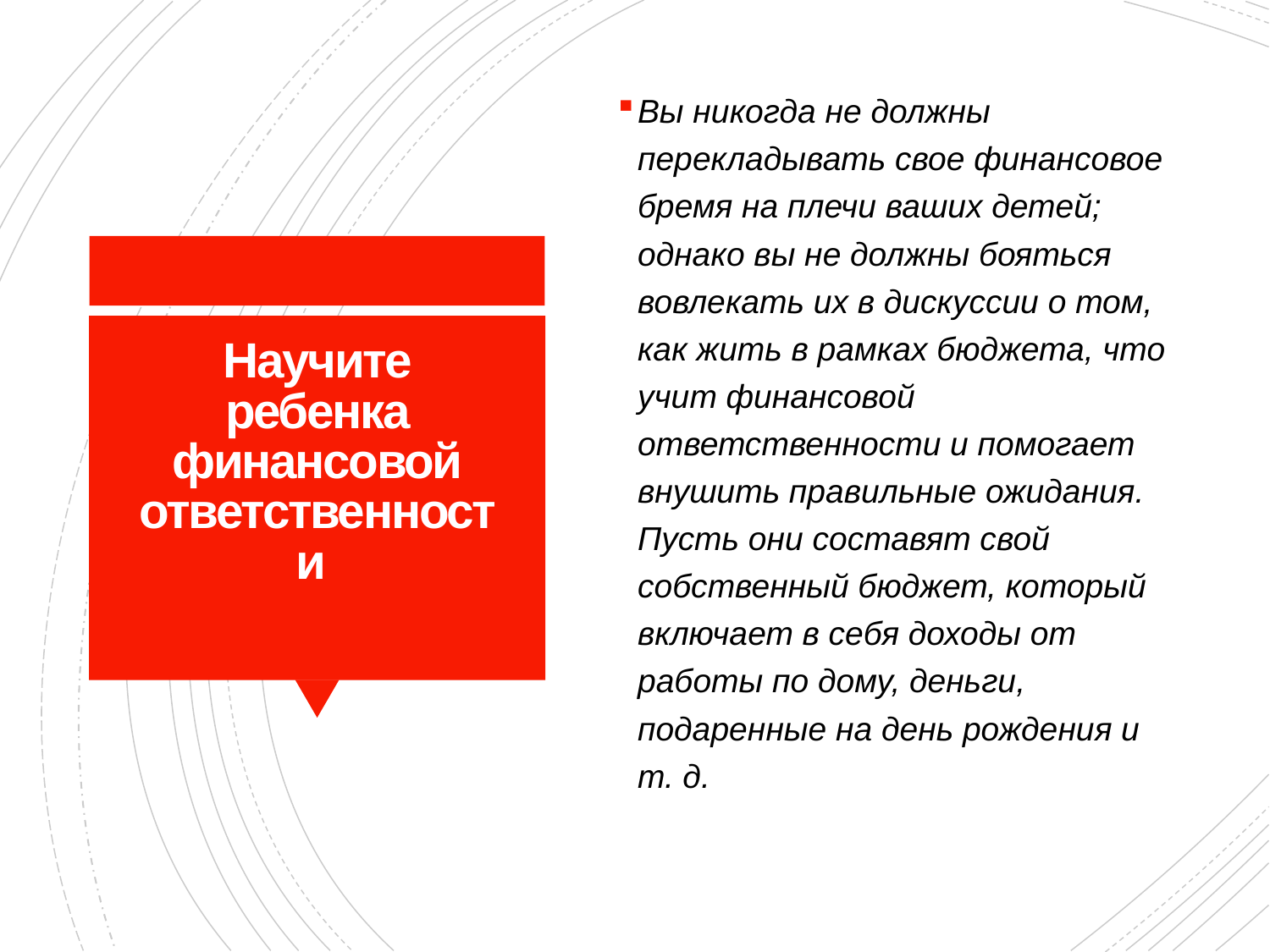

Вы никогда не должны перекладывать свое финансовое бремя на плечи ваших детей; однако вы не должны бояться вовлекать их в дискуссии о том, как жить в рамках бюджета, что учит финансовой ответственности и помогает внушить правильные ожидания. Пусть они составят свой собственный бюджет, который включает в себя доходы от работы по дому, деньги, подаренные на день рождения и т. д.

# Научите ребенка финансовой ответственности